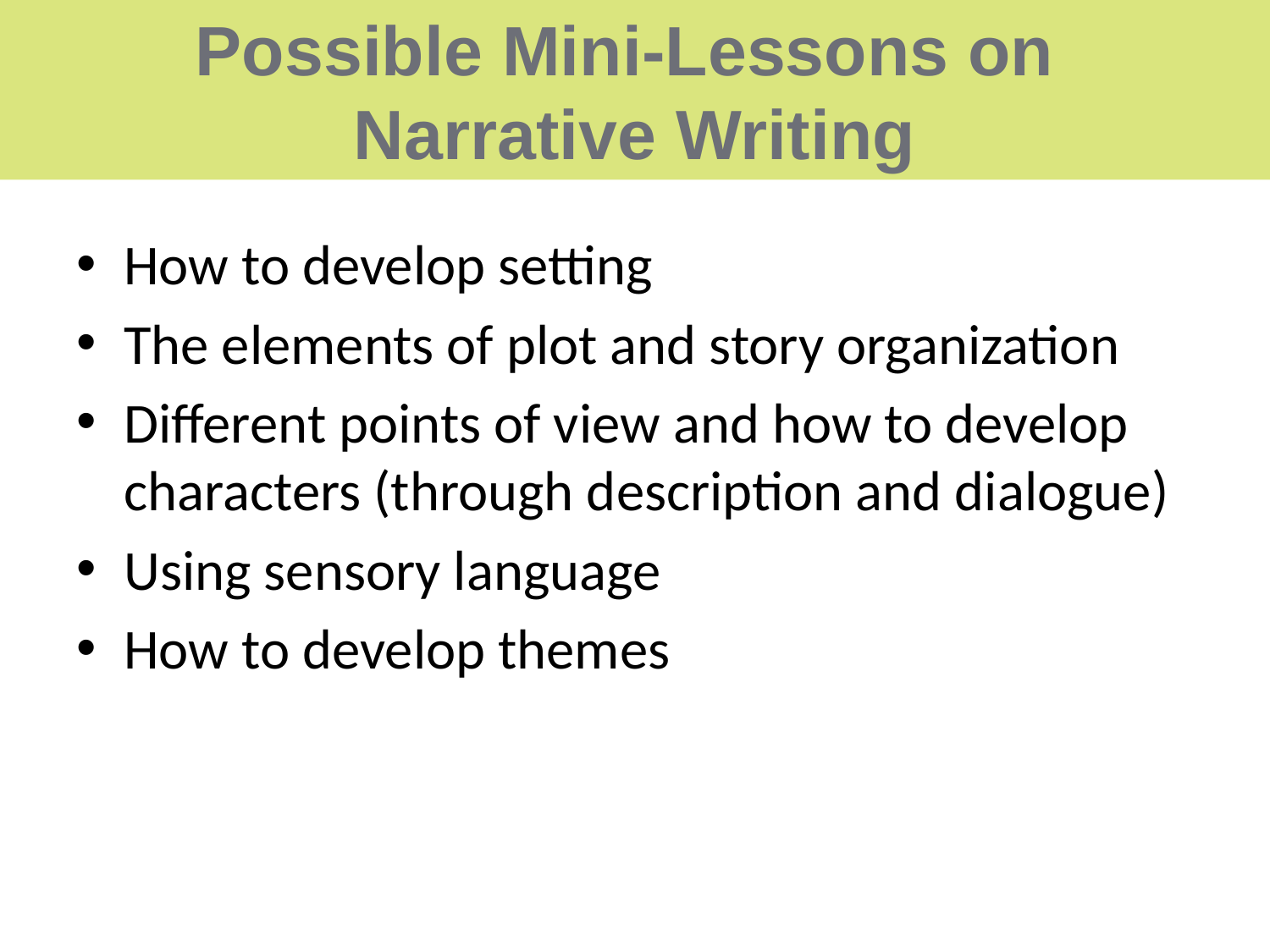

# Possible Mini-Lessons on Narrative Writing
How to develop setting
The elements of plot and story organization
Different points of view and how to develop characters (through description and dialogue)
Using sensory language
How to develop themes